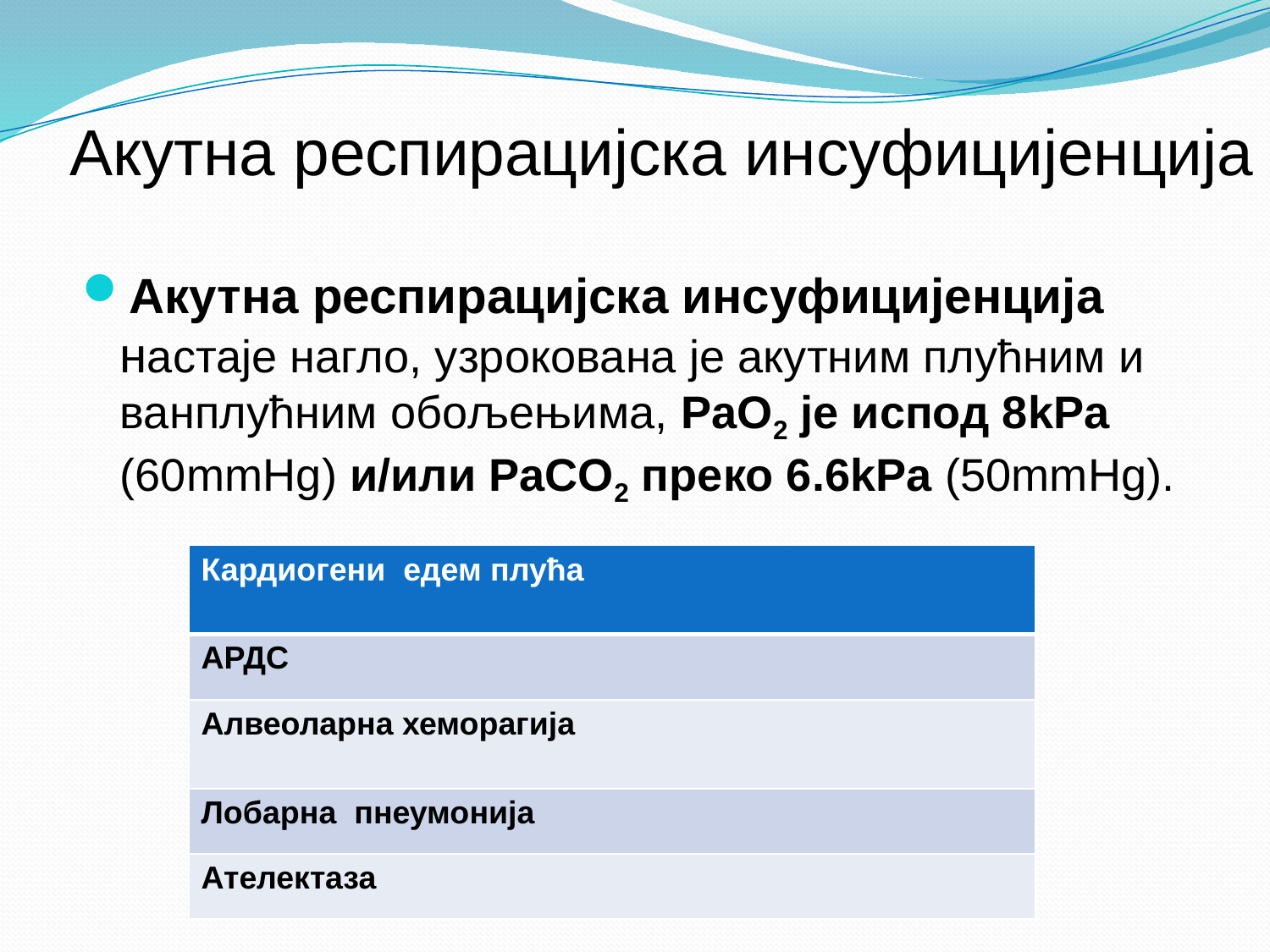

# Акутна респирацијска инсуфицијенција
Акутна респирацијска инсуфицијенција  настаје нагло, узрокована је акутним плућним и ванплућним обољењима, PaO2 је испод 8kPa (60mmHg) и/или PaCO2 преко 6.6kPa (50mmHg).

| Кардиогени едем плућа |
| --- |
| АРДС |
| Алвеоларна хеморагија |
| Лобарна пнеумонија |
| Ателектаза |